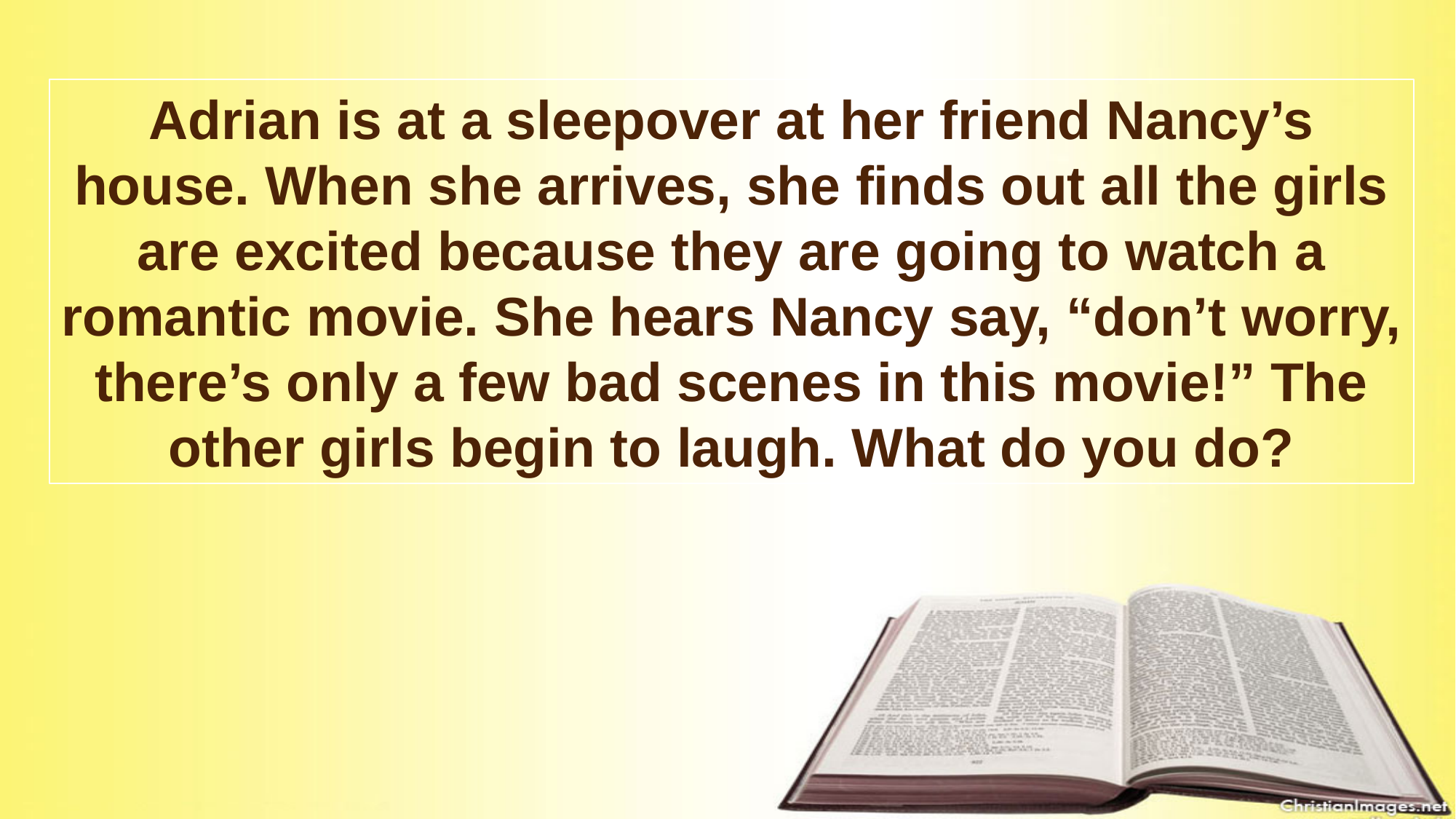

Adrian is at a sleepover at her friend Nancy’s house. When she arrives, she finds out all the girls are excited because they are going to watch a romantic movie. She hears Nancy say, “don’t worry, there’s only a few bad scenes in this movie!” The other girls begin to laugh. What do you do?